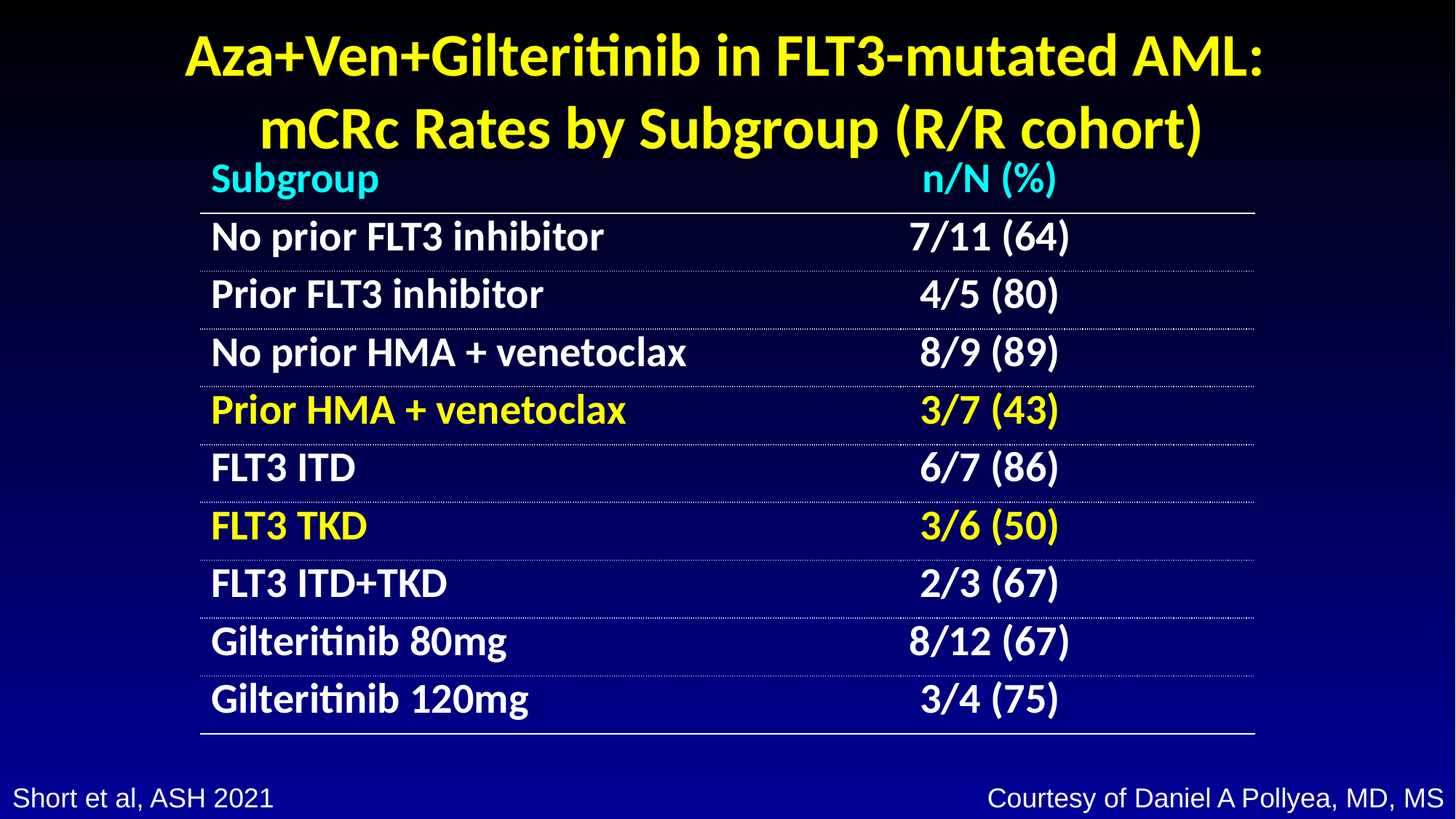

Aza+Ven+Gilteritinib in FLT3-mutated AML:
mCRc Rates by Subgroup (R/R cohort)
| Subgroup | n/N (%) |
| --- | --- |
| No prior FLT3 inhibitor | 7/11 (64) |
| Prior FLT3 inhibitor | 4/5 (80) |
| No prior HMA + venetoclax | 8/9 (89) |
| Prior HMA + venetoclax | 3/7 (43) |
| FLT3 ITD | 6/7 (86) |
| FLT3 TKD | 3/6 (50) |
| FLT3 ITD+TKD | 2/3 (67) |
| Gilteritinib 80mg | 8/12 (67) |
| Gilteritinib 120mg | 3/4 (75) |
Short et al, ASH 2021
Courtesy of Daniel A Pollyea, MD, MS